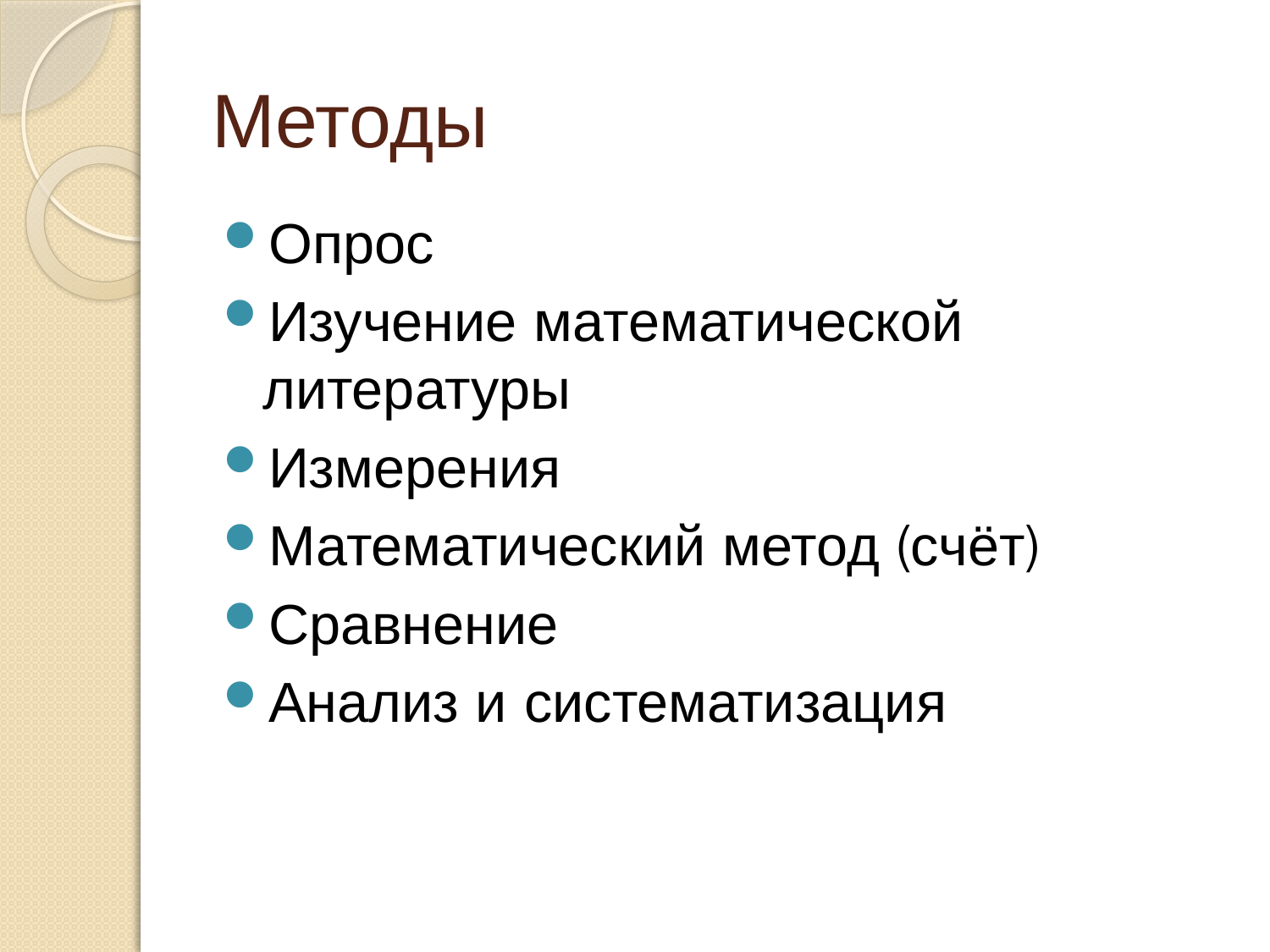

# Методы
Опрос
Изучение математической литературы
Измерения
Математический метод (счёт)
Сравнение
Анализ и систематизация